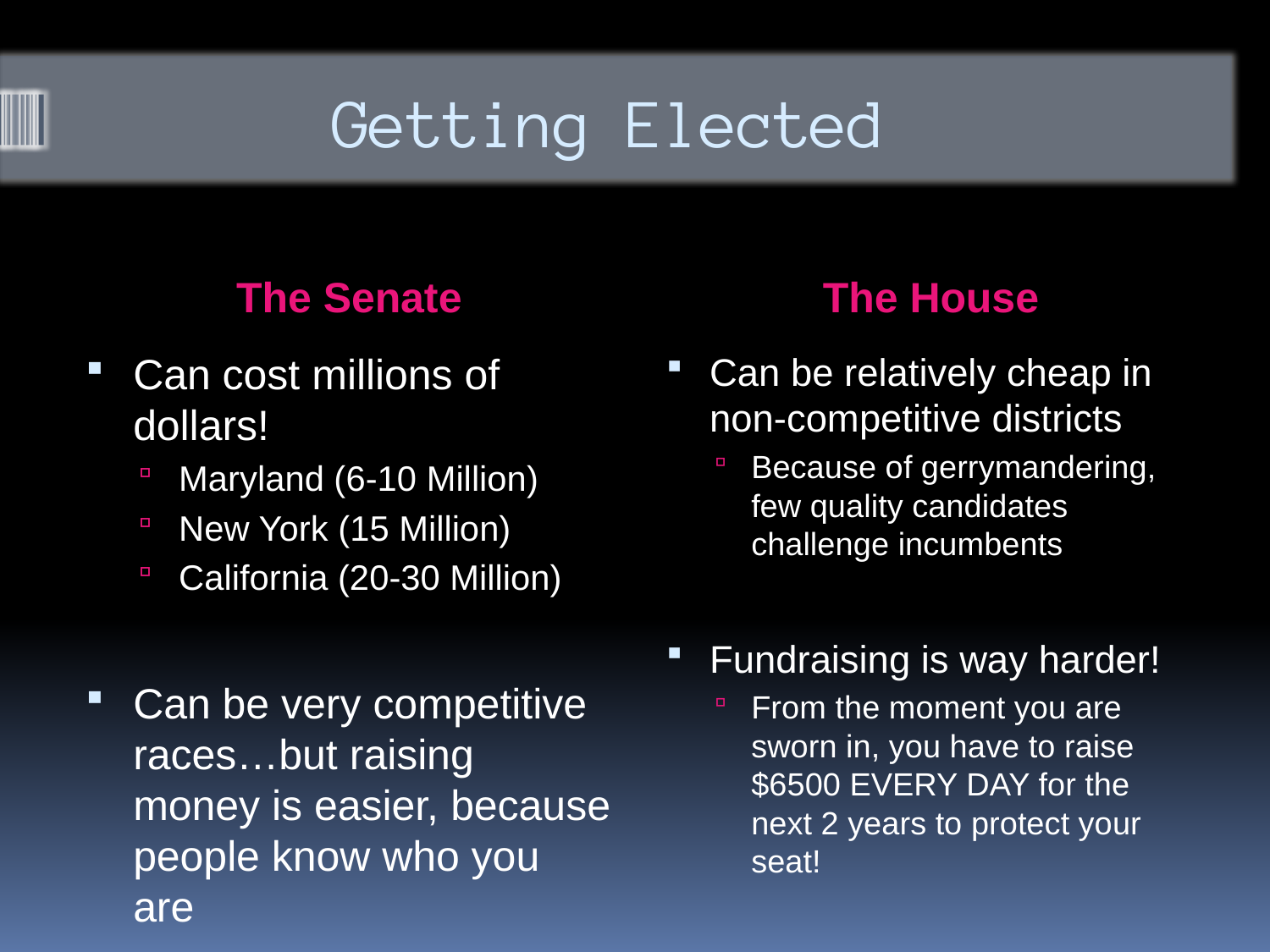

# Getting Elected
The Senate
The House
Can cost millions of dollars!
Maryland (6-10 Million)
New York (15 Million)
California (20-30 Million)

Can be very competitive races…but raising money is easier, because people know who you are
Can be relatively cheap in non-competitive districts
Because of gerrymandering, few quality candidates challenge incumbents

Fundraising is way harder!
From the moment you are sworn in, you have to raise $6500 EVERY DAY for the next 2 years to protect your seat!